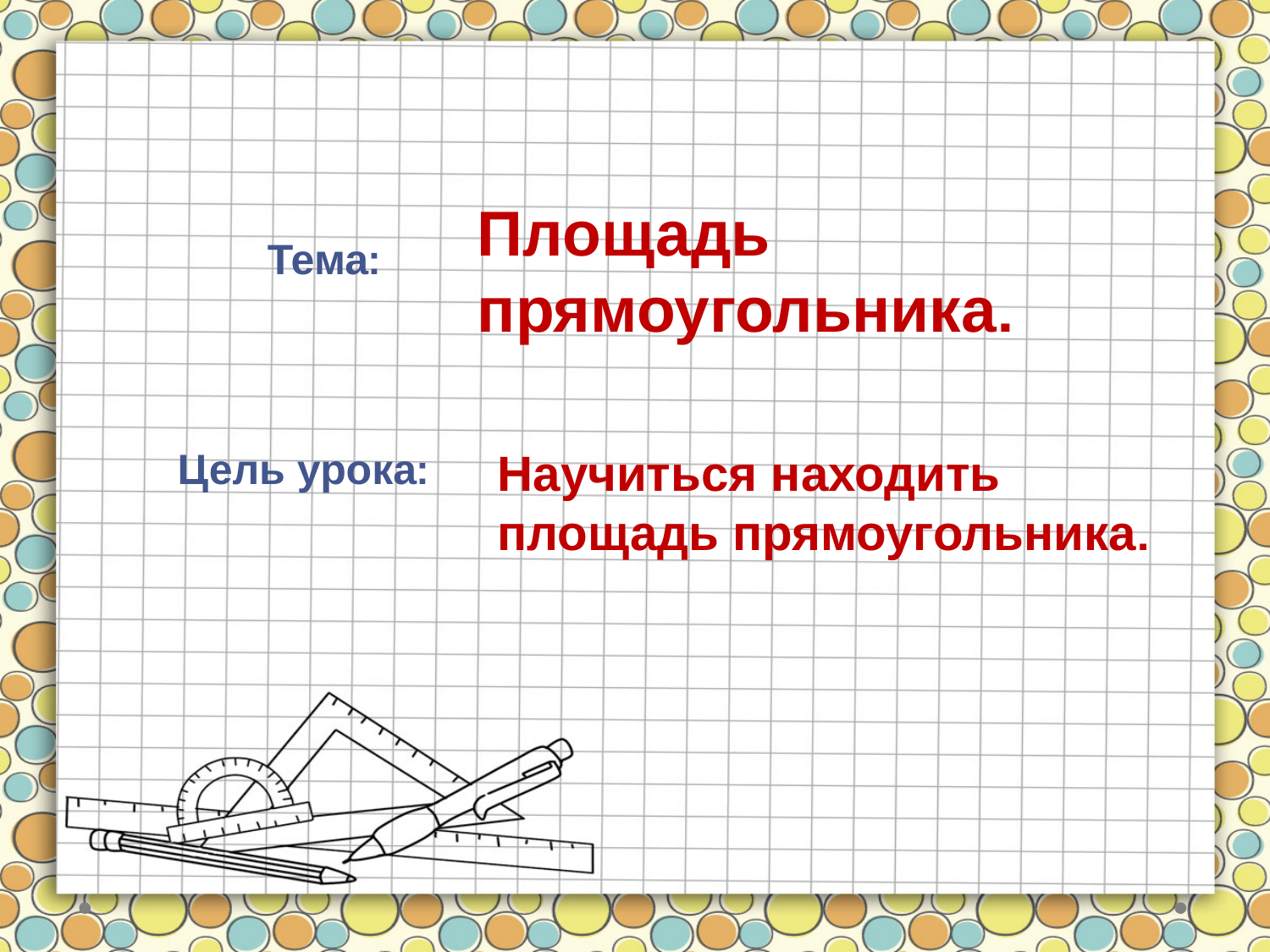

Площадь прямоугольника.
Тема:
Цель урока:
Научиться находить площадь прямоугольника.